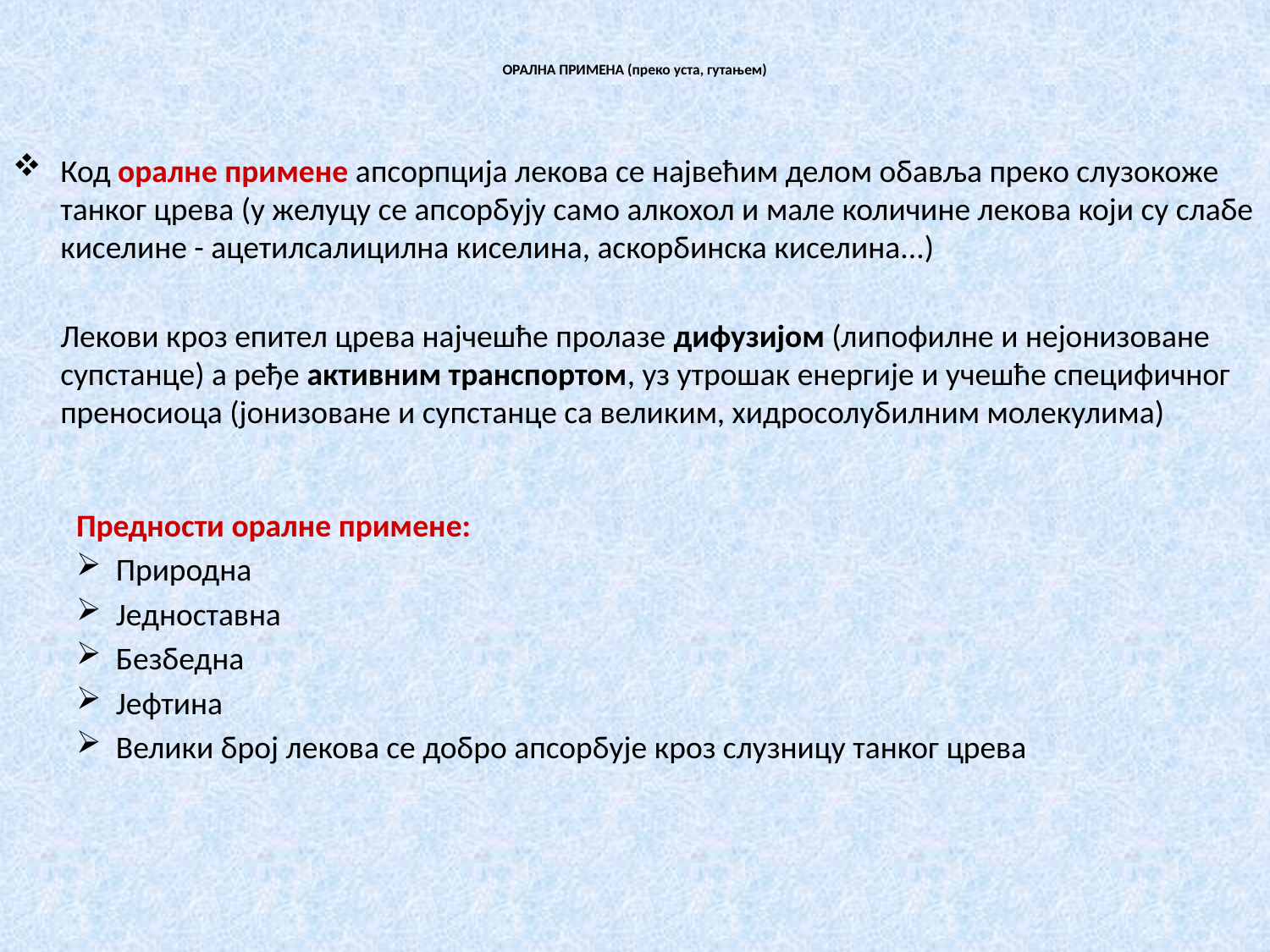

# ОРАЛНА ПРИМЕНА (преко уста, гутањем)

Код оралне примене апсорпција лекова се највећим делом обавља преко слузокоже танког црева (у желуцу се апсорбују само алкохол и мале количине лекова који су слабе киселине - ацетилсалицилна киселина, аскорбинска киселина...)

	Лекови кроз епител црева најчешће пролазе дифузијом (липофилне и нејонизоване супстанце) а ређе активним транспортом, уз утрошак енергије и учешће специфичног преносиоца (јонизоване и супстанце са великим, хидросолубилним молекулима)

Предности оралне примене:
Природна
Једноставна
Безбедна
Јефтина
Велики број лекова се добро апсорбује кроз слузницу танког црева